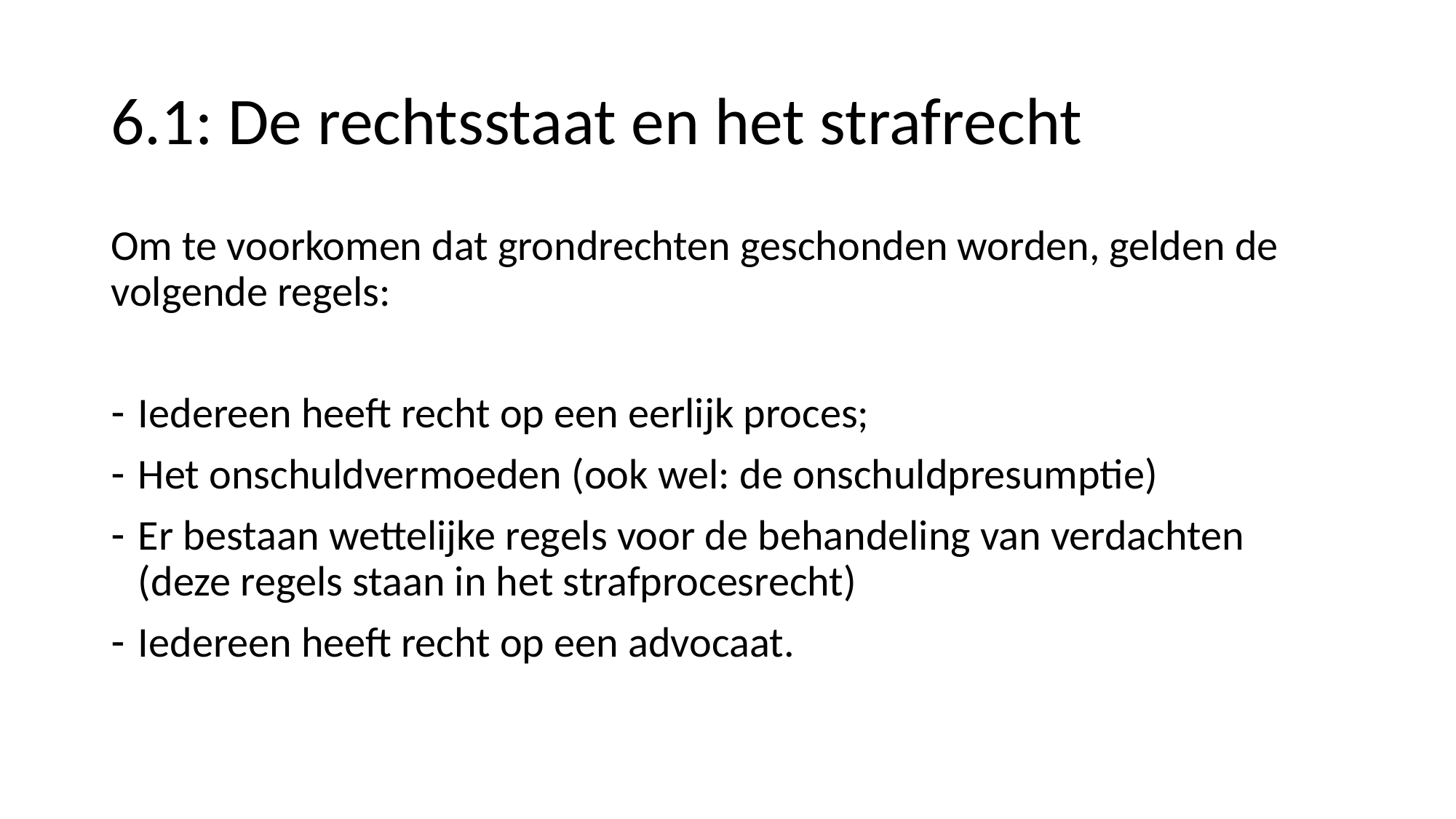

# 6.1: De rechtsstaat en het strafrecht
Om te voorkomen dat grondrechten geschonden worden, gelden de volgende regels:

Iedereen heeft recht op een eerlijk proces;
Het onschuldvermoeden (ook wel: de onschuldpresumptie)
Er bestaan wettelijke regels voor de behandeling van verdachten (deze regels staan in het strafprocesrecht)
Iedereen heeft recht op een advocaat.